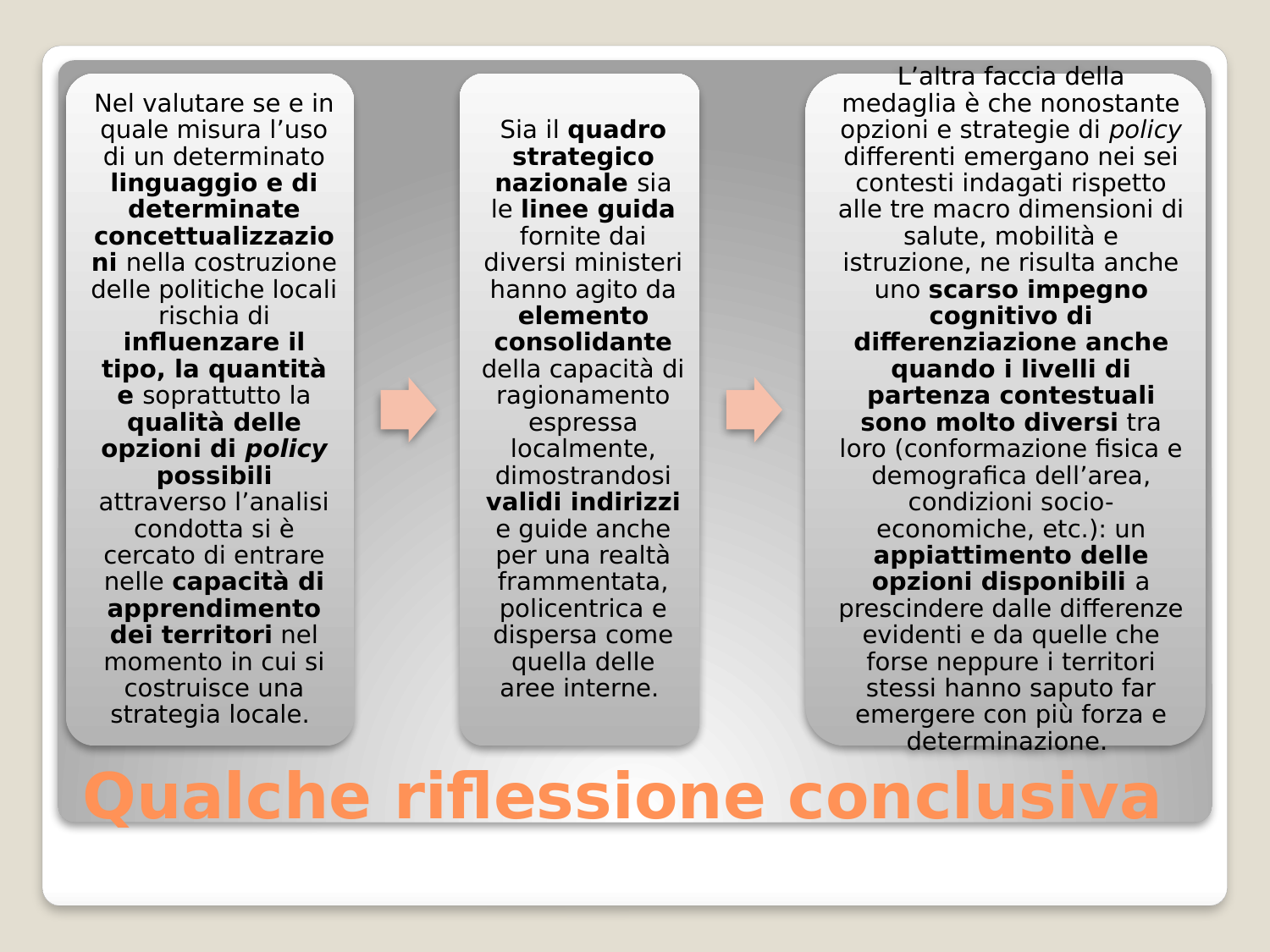

Nel valutare se e in quale misura l’uso di un determinato linguaggio e di determinate concettualizzazioni nella costruzione delle politiche locali rischia di influenzare il tipo, la quantità e soprattutto la qualità delle opzioni di policy possibili attraverso l’analisi condotta si è cercato di entrare nelle capacità di apprendimento dei territori nel momento in cui si costruisce una strategia locale.

Sia il quadro strategico nazionale sia le linee guida fornite dai diversi ministeri hanno agito da elemento consolidante della capacità di ragionamento espressa localmente, dimostrandosi validi indirizzi e guide anche per una realtà frammentata, policentrica e dispersa come quella delle aree interne.

L’altra faccia della medaglia è che nonostante opzioni e strategie di policy differenti emergano nei sei contesti indagati rispetto alle tre macro dimensioni di salute, mobilità e istruzione, ne risulta anche uno scarso impegno cognitivo di differenziazione anche quando i livelli di partenza contestuali sono molto diversi tra loro (conformazione fisica e demografica dell’area, condizioni socio-economiche, etc.): un appiattimento delle opzioni disponibili a prescindere dalle differenze evidenti e da quelle che forse neppure i territori stessi hanno saputo far emergere con più forza e determinazione.
# Qualche riflessione conclusiva